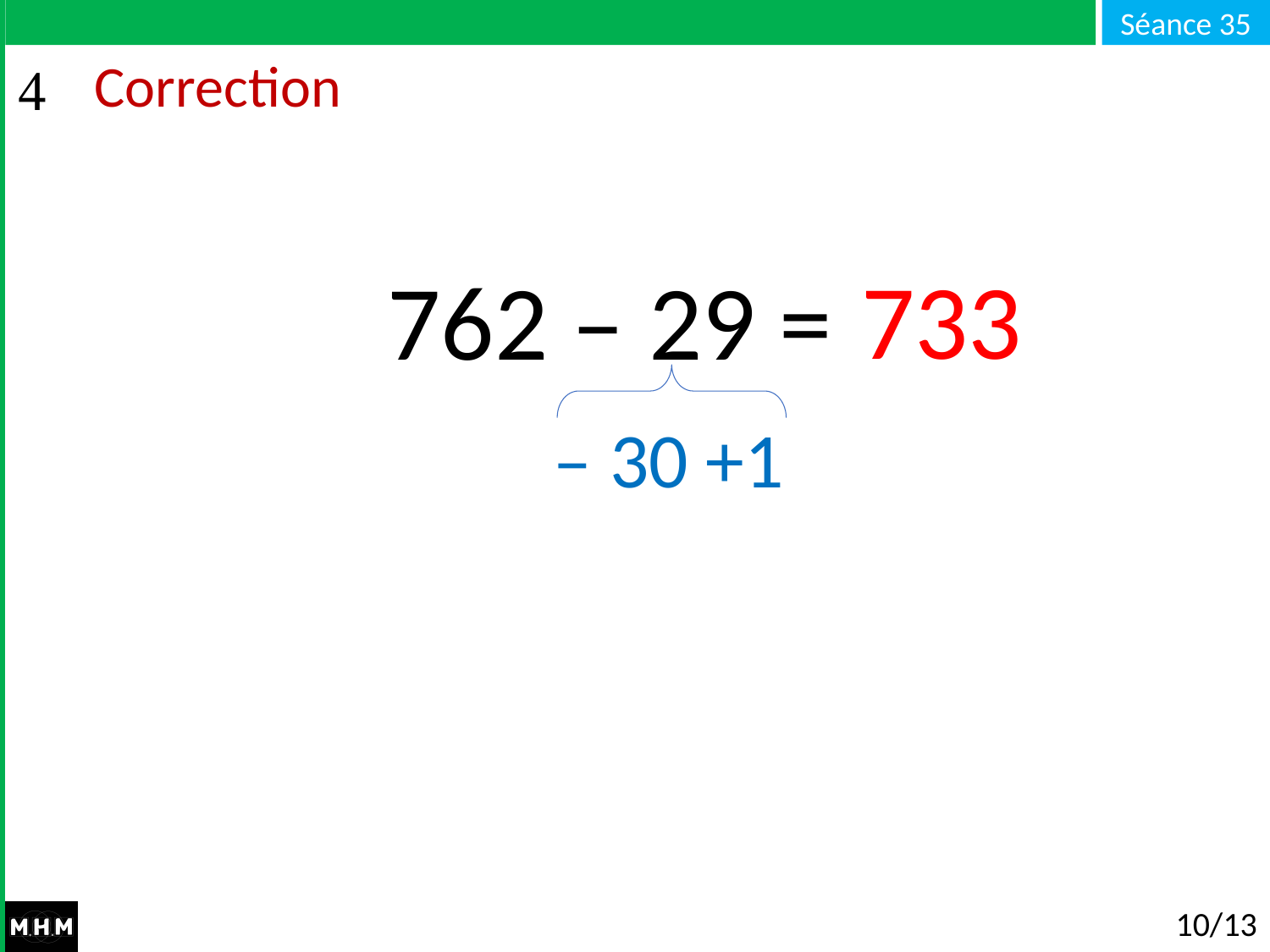

# Correction
733
762 – 29 =

– 30 +1
10/13